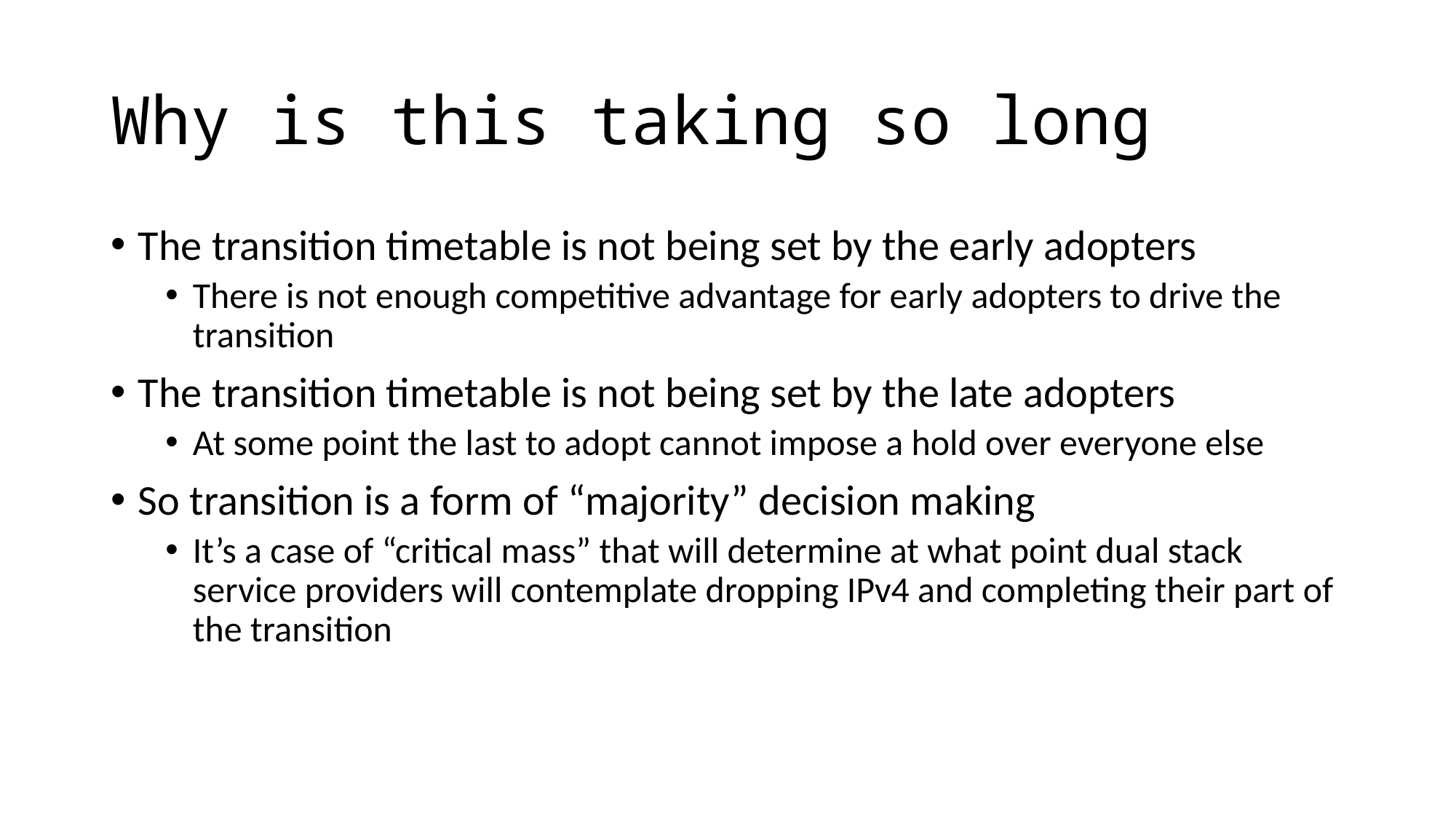

# Why is this taking so long
The transition timetable is not being set by the early adopters
There is not enough competitive advantage for early adopters to drive the transition
The transition timetable is not being set by the late adopters
At some point the last to adopt cannot impose a hold over everyone else
So transition is a form of “majority” decision making
It’s a case of “critical mass” that will determine at what point dual stack service providers will contemplate dropping IPv4 and completing their part of the transition